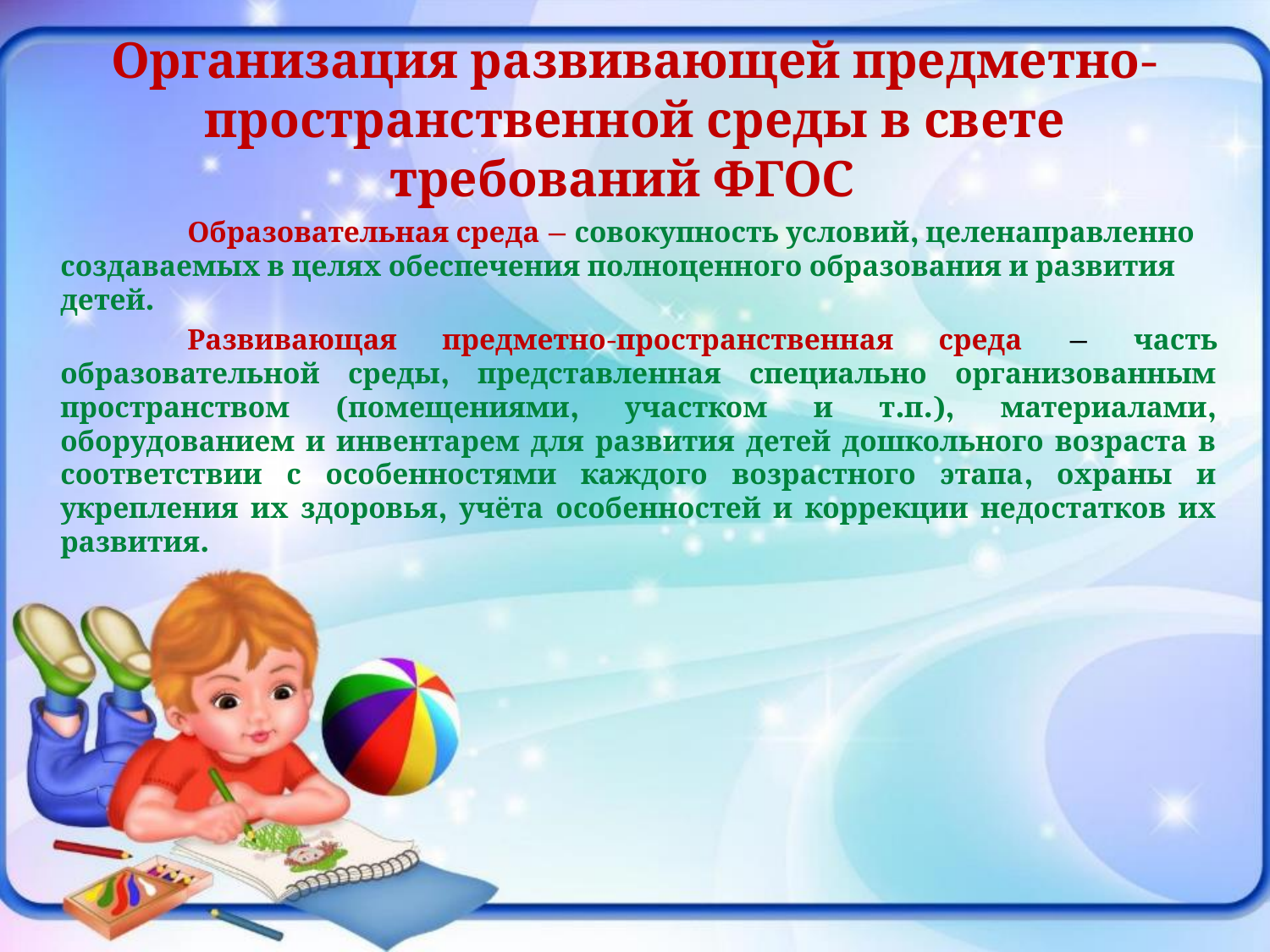

# Организация развивающей предметно-пространственной среды в свете требований ФГОС
		Образовательная среда – совокупность условий, целенаправленно создаваемых в целях обеспечения полноценного образования и развития детей.
		Развивающая предметно-пространственная среда – часть образовательной среды, представленная специально организованным пространством (помещениями, участком и т.п.), материалами, оборудованием и инвентарем для развития детей дошкольного возраста в соответствии с особенностями каждого возрастного этапа, охраны и укрепления их здоровья, учёта особенностей и коррекции недостатков их развития.